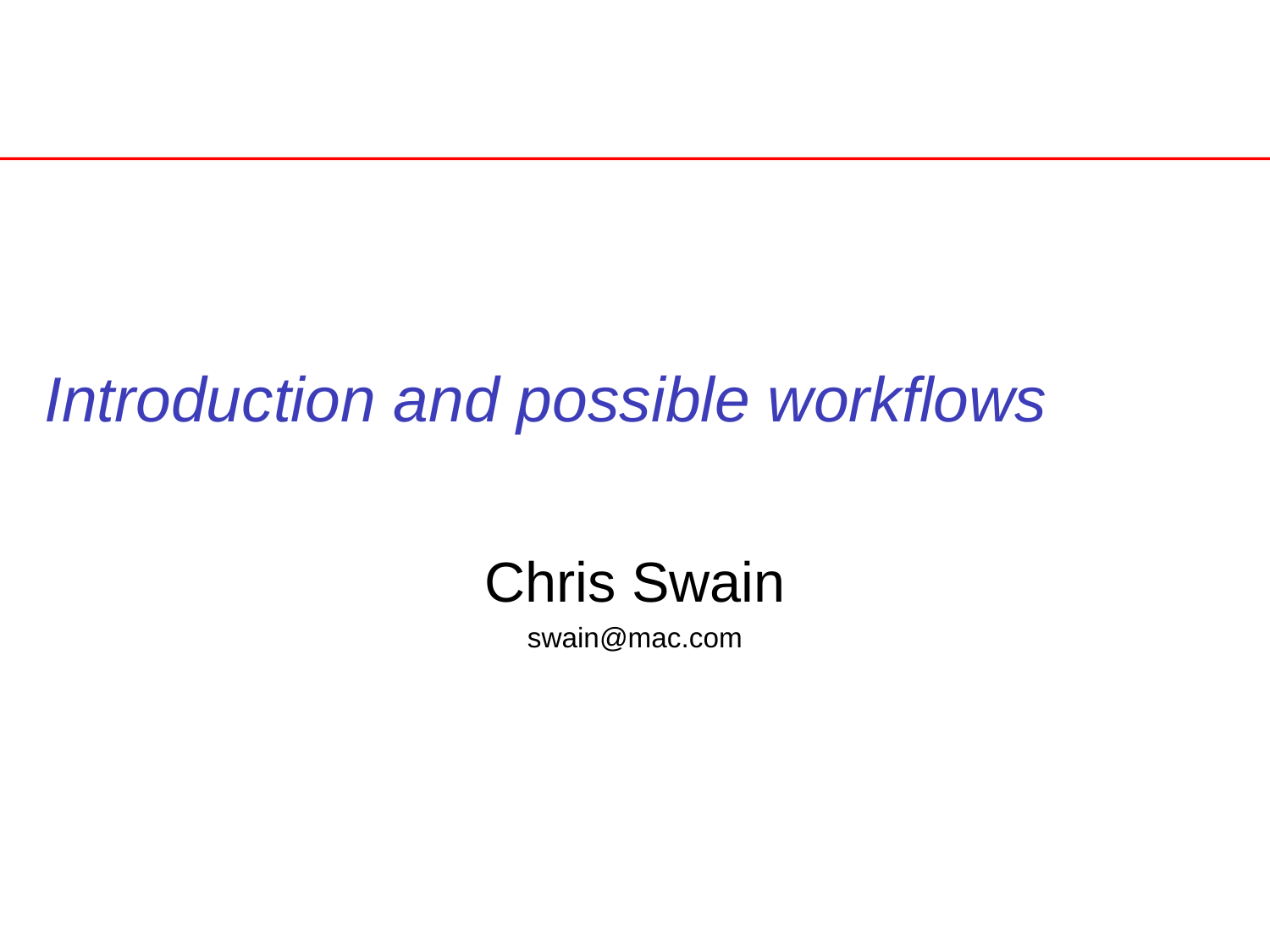

# Introduction and possible workflows
Chris Swain
swain@mac.com